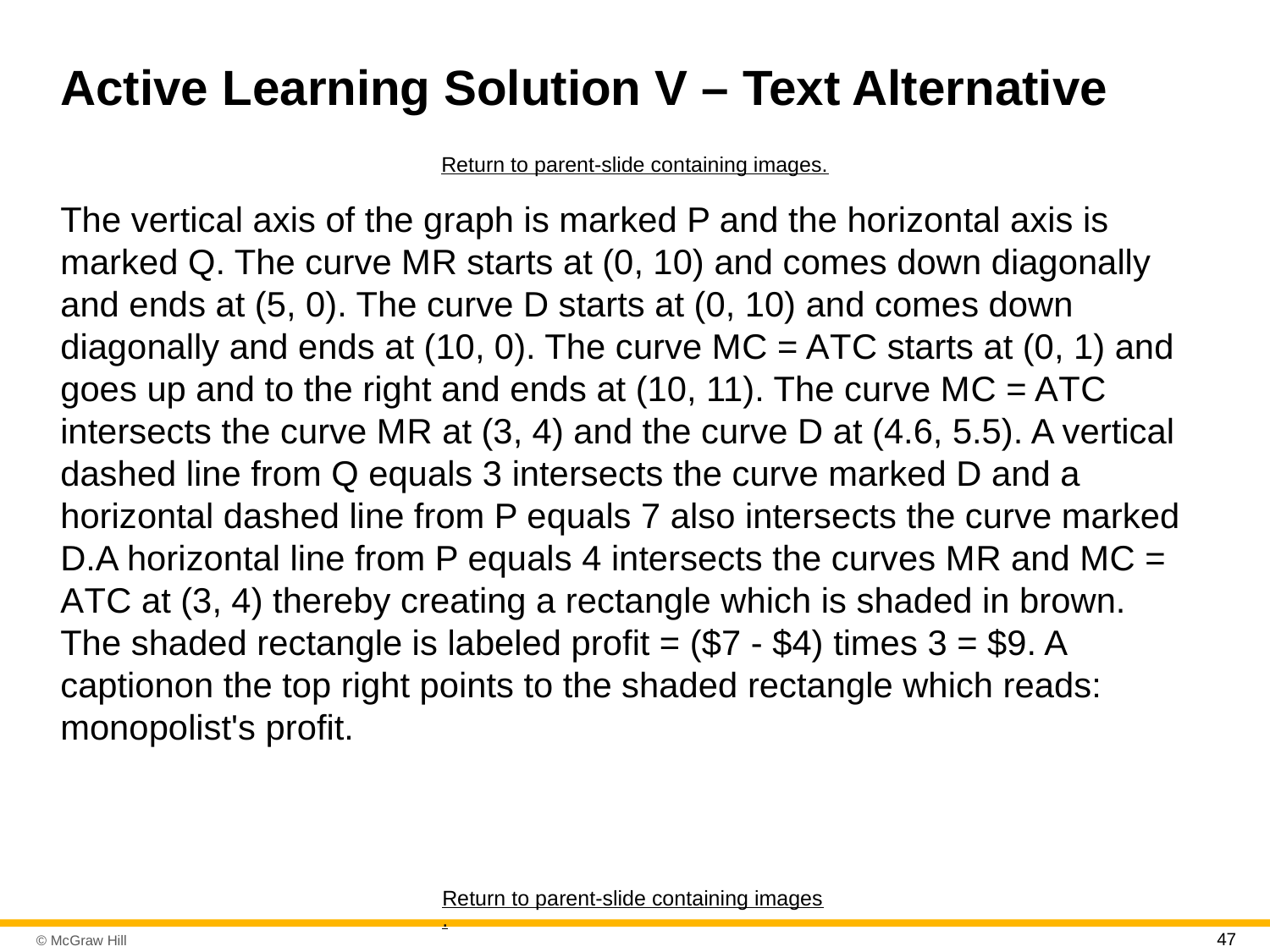

# Active Learning Solution V – Text Alternative
Return to parent-slide containing images.
The vertical axis of the graph is marked P and the horizontal axis is marked Q. The curve M R starts at (0, 10) and comes down diagonally and ends at (5, 0). The curve D starts at (0, 10) and comes down diagonally and ends at (10, 0). The curve M C = A T C starts at (0, 1) and goes up and to the right and ends at (10, 11). The curve M C = A T C intersects the curve M R at (3, 4) and the curve D at (4.6, 5.5). A vertical dashed line from Q equals 3 intersects the curve marked D and a horizontal dashed line from P equals 7 also intersects the curve marked D.A horizontal line from P equals 4 intersects the curves M R and M C = A T C at (3, 4) thereby creating a rectangle which is shaded in brown. The shaded rectangle is labeled profit = ($7 - $4) times 3 = $9. A captionon the top right points to the shaded rectangle which reads: monopolist's profit.
Return to parent-slide containing images.